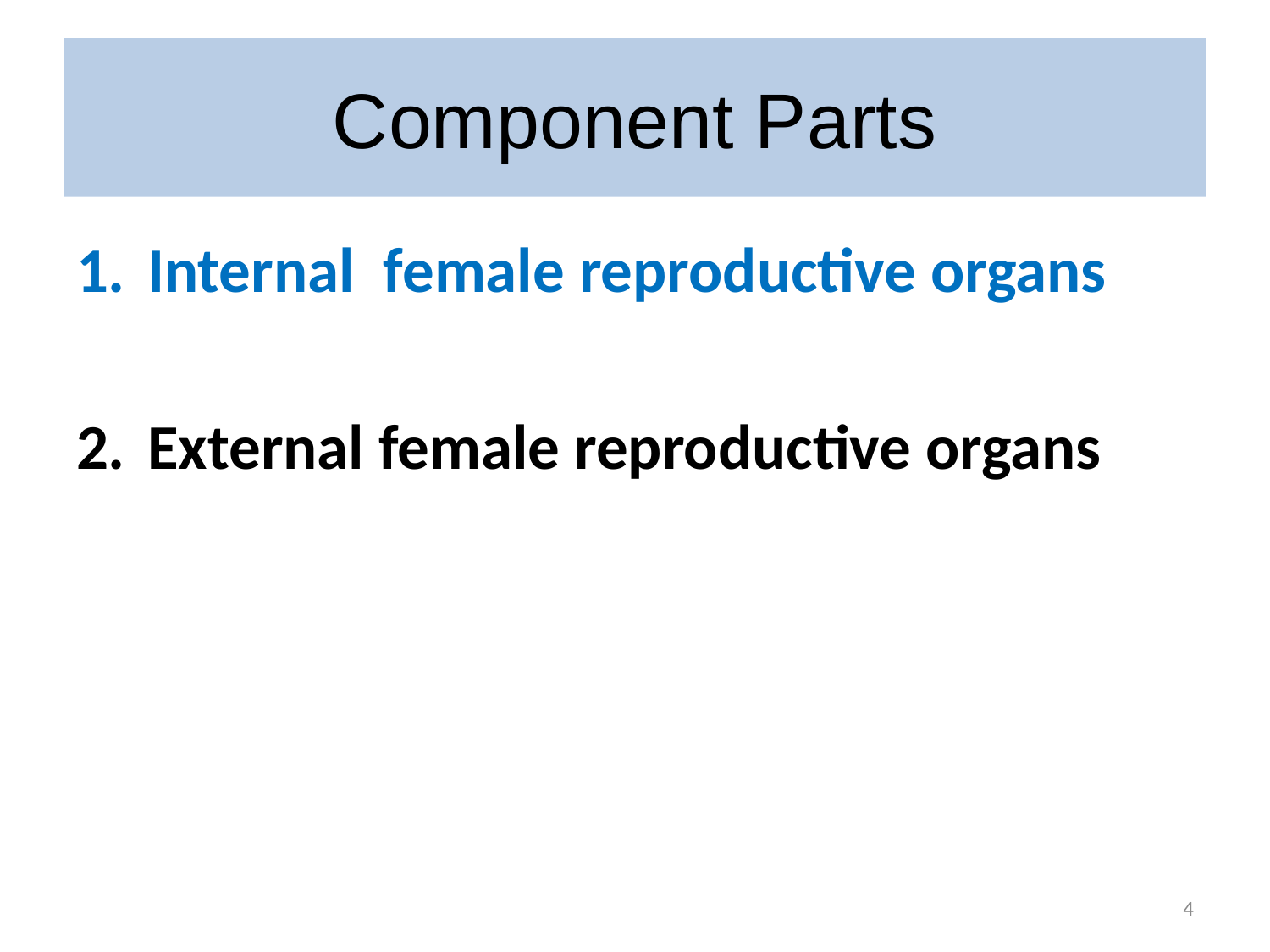

# Component Parts
Internal  female reproductive organs

External female reproductive organs
4